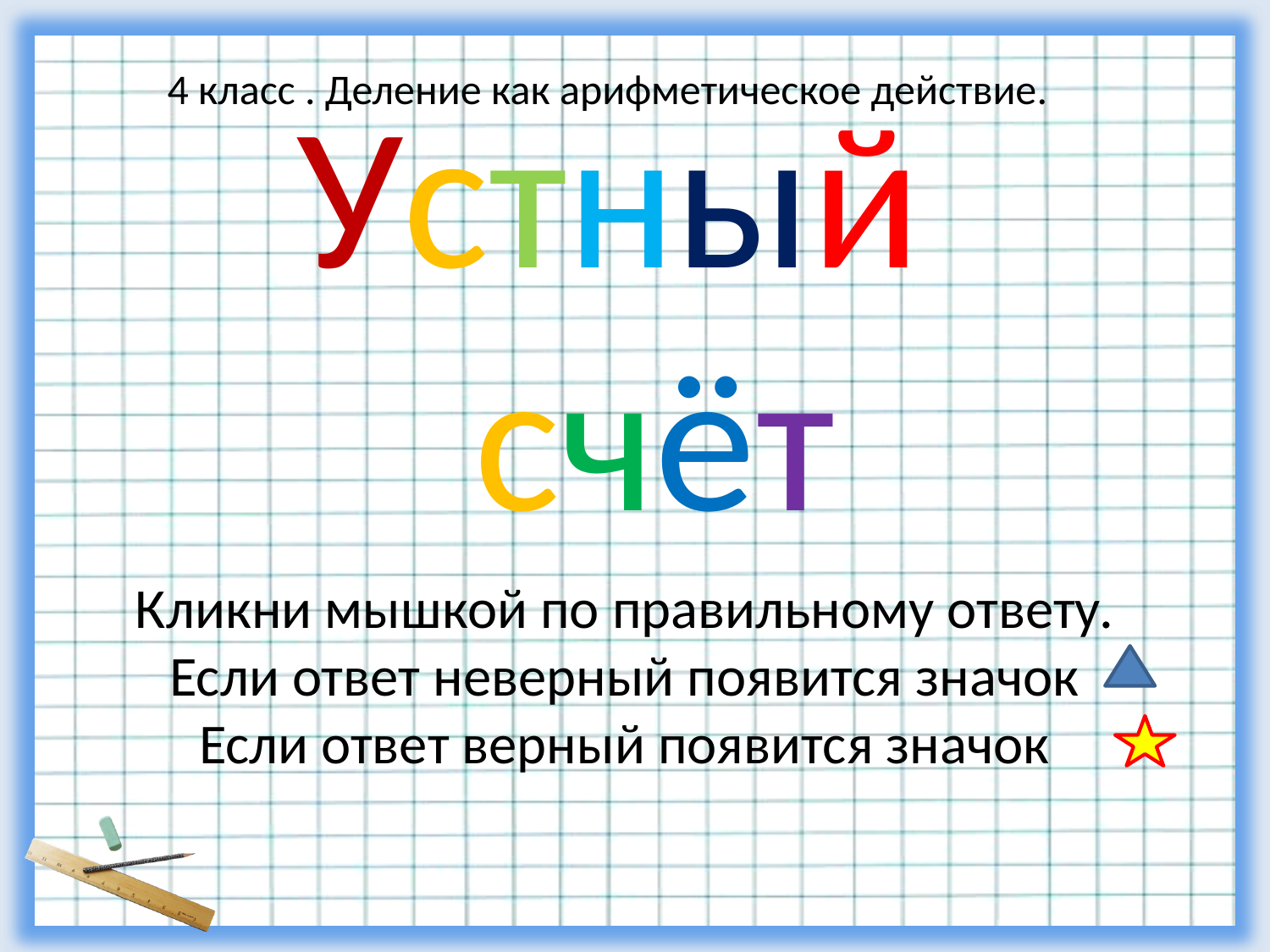

4 класс . Деление как арифметическое действие.
# Устный   счёт
Кликни мышкой по правильному ответу.
Если ответ неверный появится значок
Если ответ верный появится значок